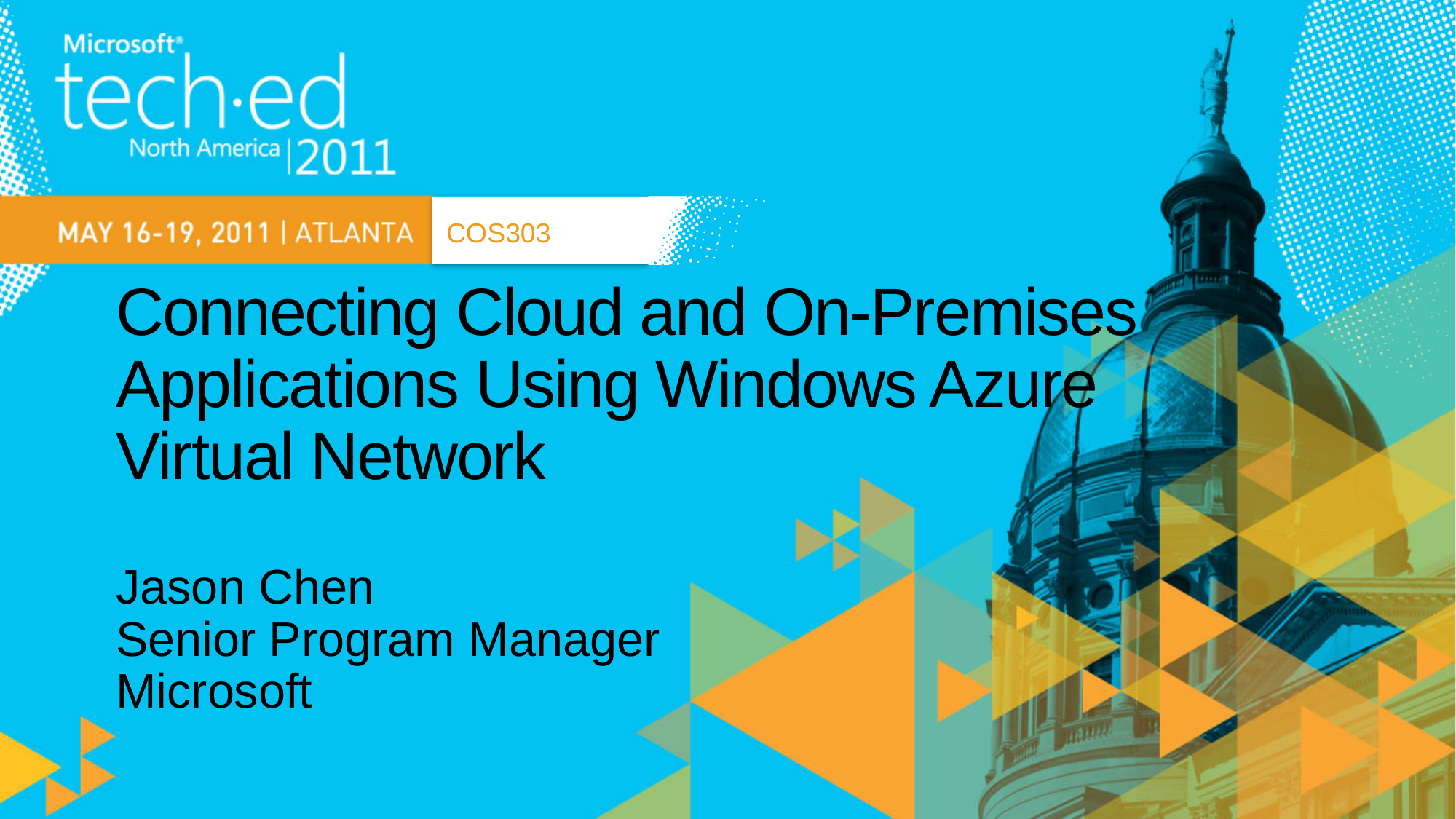

COS303
# Connecting Cloud and On-Premises Applications Using Windows Azure Virtual Network
Jason Chen
Senior Program Manager
Microsoft